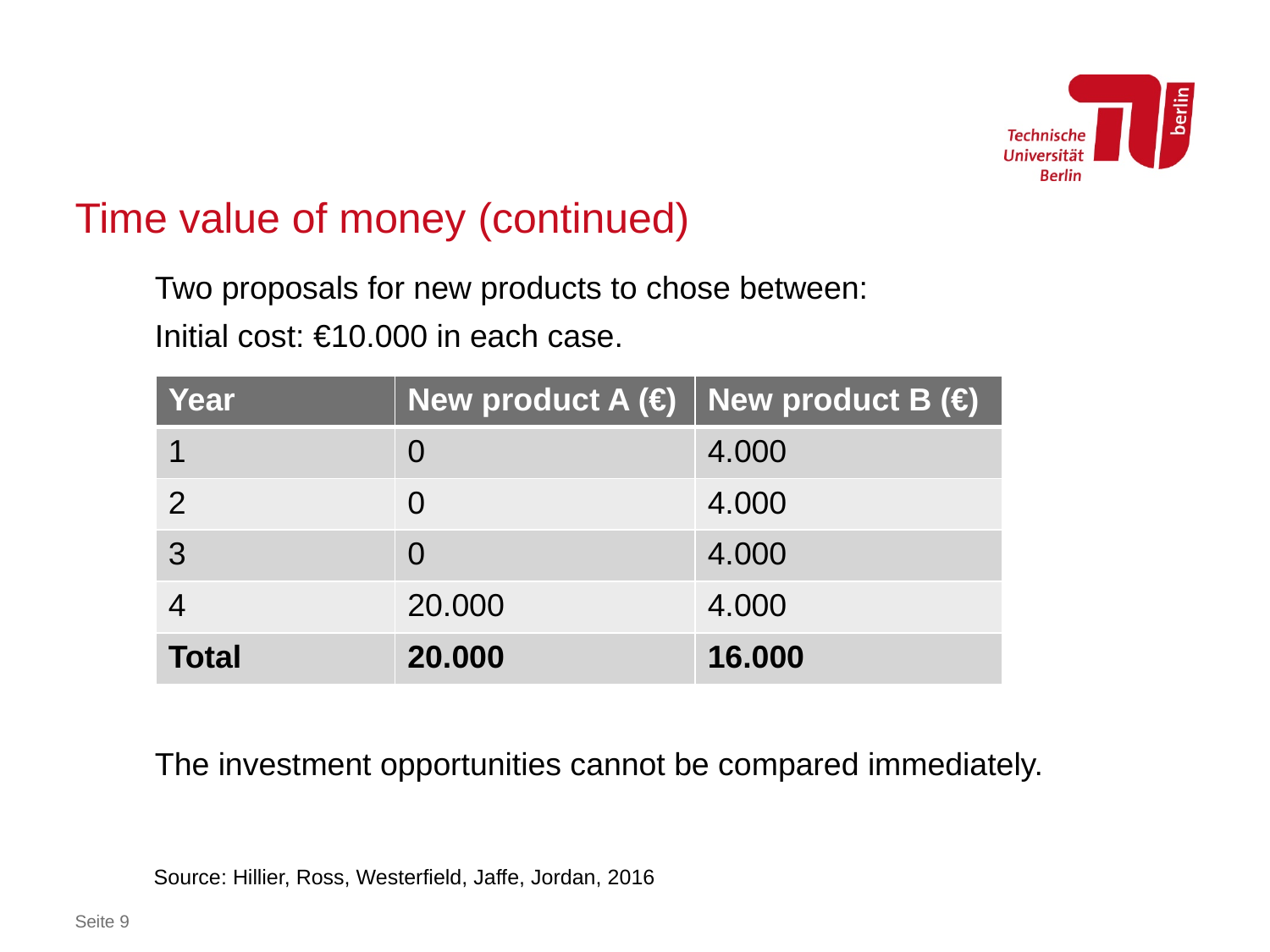

# Time value of money (continued)
Two proposals for new products to chose between:
Initial cost: €10.000 in each case.

The investment opportunities cannot be compared immediately.
| Year | New product A (€) | New product B (€) |
| --- | --- | --- |
| 1 | 0 | 4.000 |
| 2 | 0 | 4.000 |
| 3 | 0 | 4.000 |
| 4 | 20.000 | 4.000 |
| Total | 20.000 | 16.000 |
Source: Hillier, Ross, Westerfield, Jaffe, Jordan, 2016
Seite 9